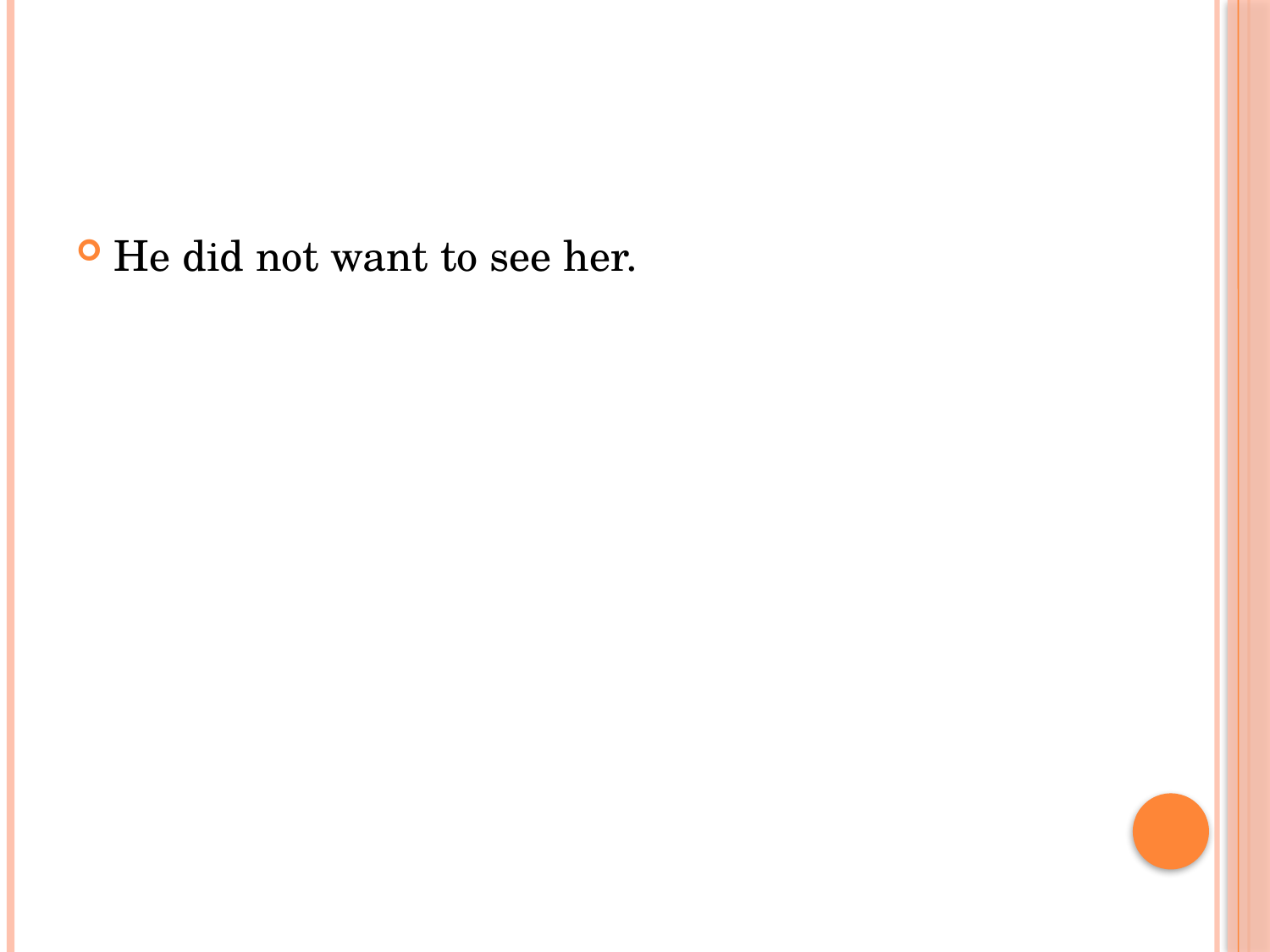

#
He did not want to see her.